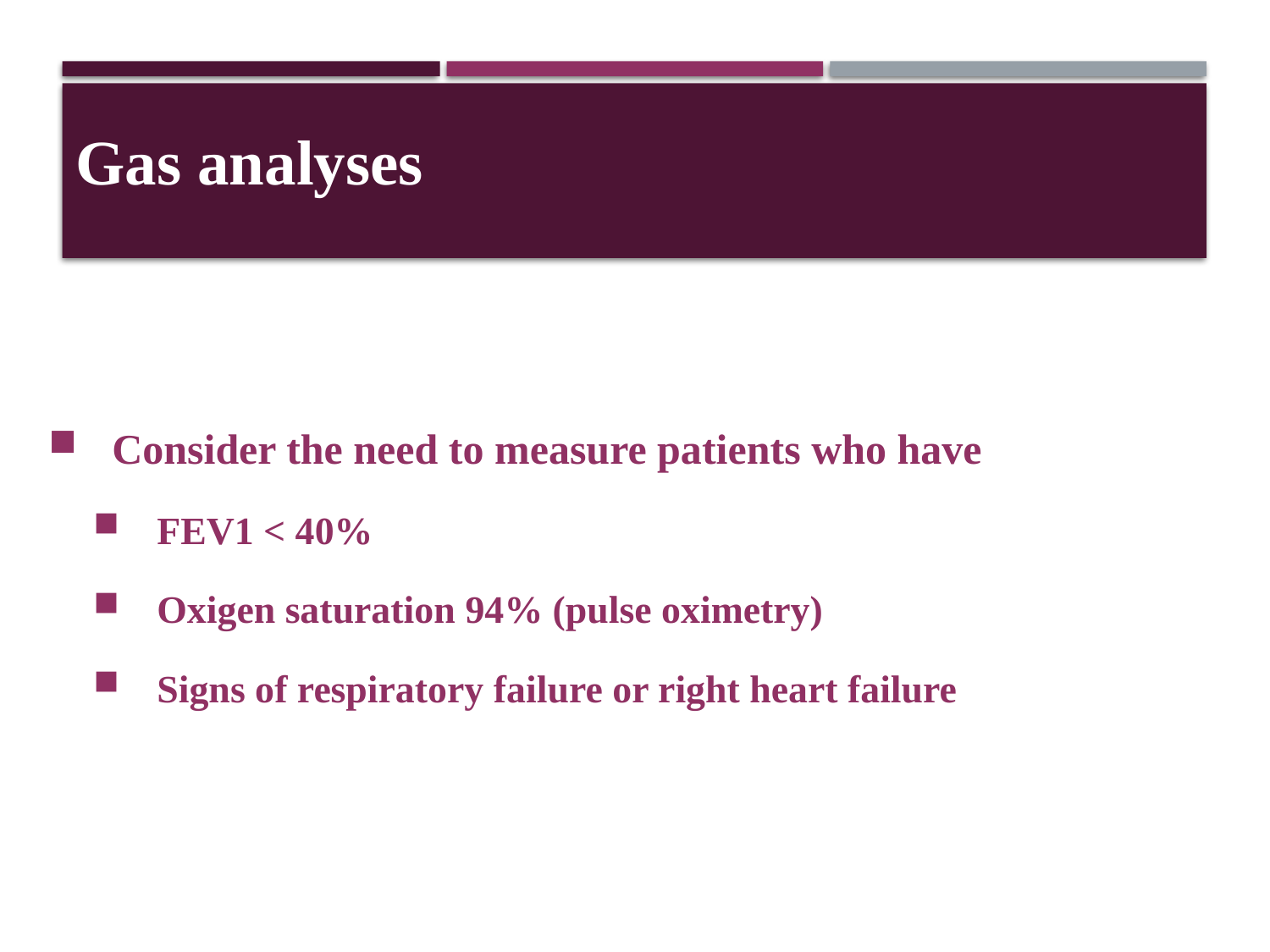

Gas analyses
Consider the need to measure patients who have
FEV1 < 40%
Oxigen saturation 94% (pulse oximetry)
Signs of respiratory failure or right heart failure